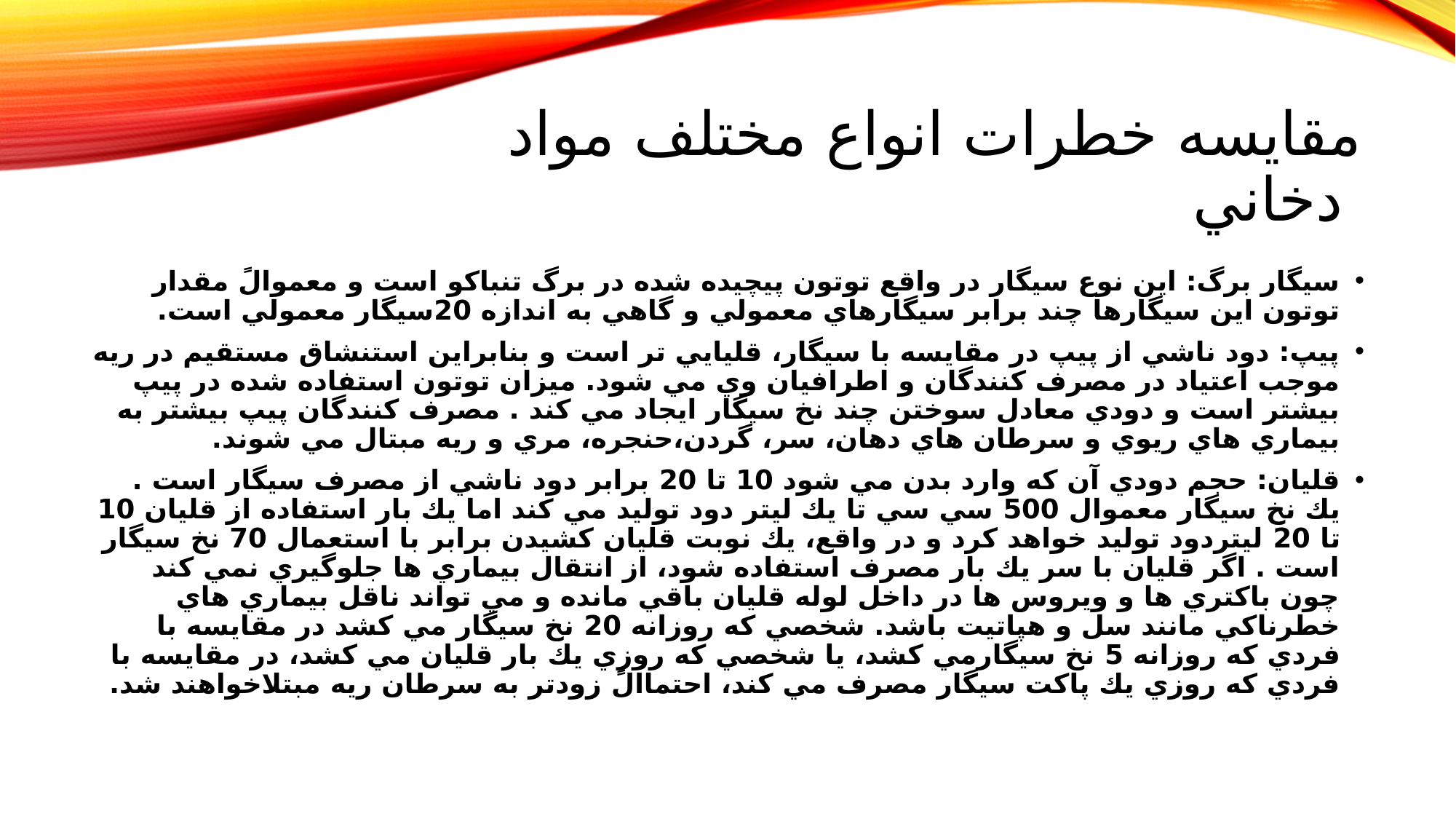

# مقايسه خطرات انواع مختلف مواد دخاني
سيگار برگ: اين نوع سيگار در واقع توتون پيچيده شده در برگ تنباكو است و معموالً مقدار توتون اين سيگارها چند برابر سيگارهاي معمولي و گاهي به اندازه 20سيگار معمولي است.
پيپ: دود ناشي از پيپ در مقايسه با سيگار، قليايي تر است و بنابراين استنشاق مستقيم در ريه موجب اعتياد در مصرف كنندگان و اطرافيان وي مي شود. ميزان توتون استفاده شده در پيپ بيشتر است و دودي معادل سوختن چند نخ سيگار ايجاد مي كند . مصرف كنندگان پيپ بيشتر به بيماري هاي ريوي و سرطان هاي دهان، سر، گردن،حنجره، مري و ريه مبتال مي شوند.
قليان: حجم دودي آن كه وارد بدن مي شود 10 تا 20 برابر دود ناشي از مصرف سيگار است . يك نخ سيگار معموال 500 سي سي تا يك ليتر دود توليد مي كند اما يك بار استفاده از قليان 10 تا 20 ليتردود توليد خواهد كرد و در واقع، يك نوبت قليان كشيدن برابر با استعمال 70 نخ سيگار است . اگر قليان با سر يك بار مصرف استفاده شود، از انتقال بيماري ها جلوگيري نمي كند چون باكتري ها و ويروس ها در داخل لوله قليان باقي مانده و مي تواند ناقل بيماري هاي خطرناكي مانند سل و هپاتيت باشد. شخصي كه روزانه 20 نخ سيگار مي كشد در مقايسه با فردي كه روزانه 5 نخ سيگارمي كشد، يا شخصي كه روزي يك بار قليان مي كشد، در مقايسه با فردي كه روزي يك پاكت سيگار مصرف مي كند، احتماالً زودتر به سرطان ريه مبتلاخواهند شد.